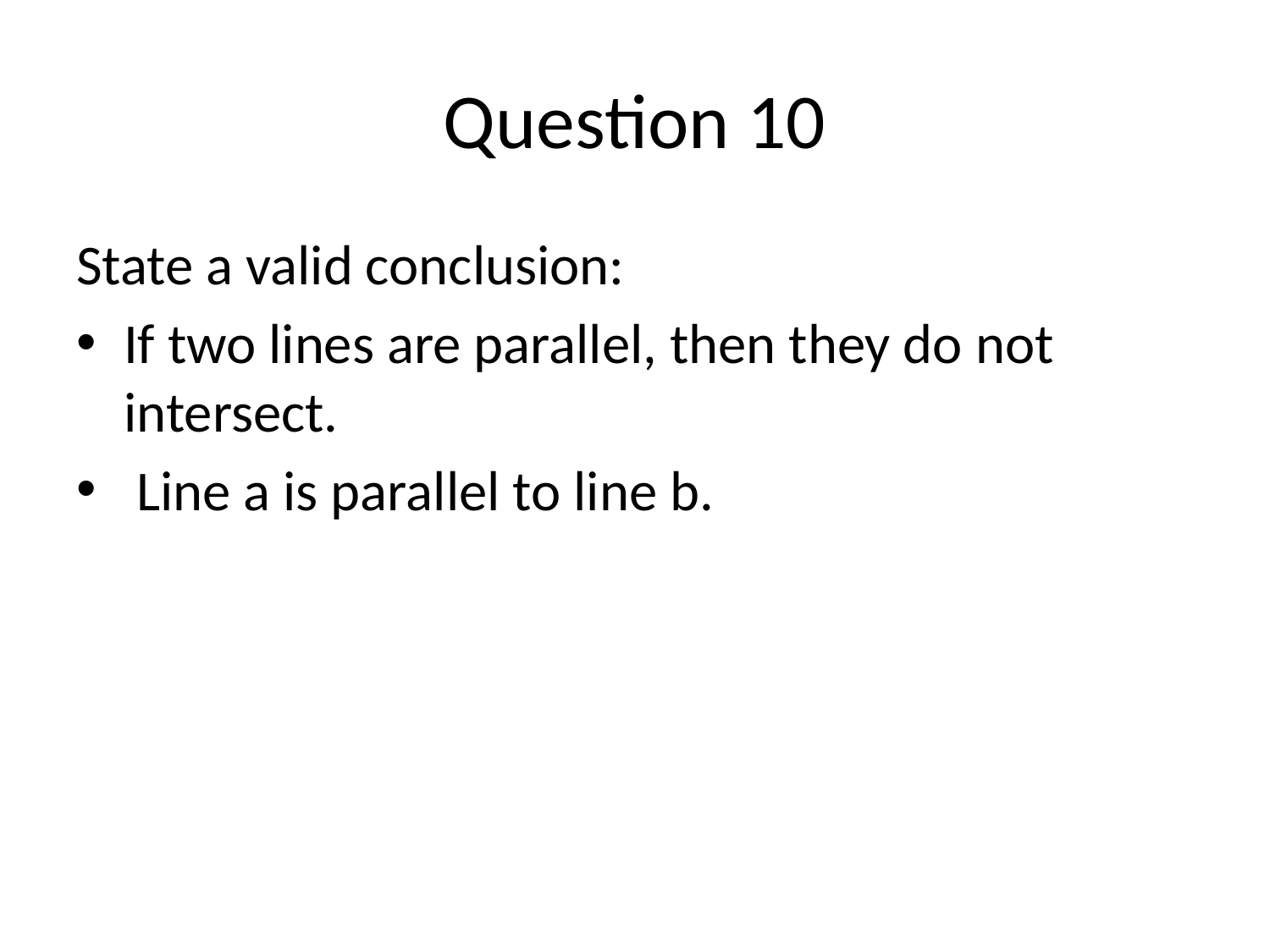

# Question 10
State a valid conclusion:
If two lines are parallel, then they do not intersect.
 Line a is parallel to line b.